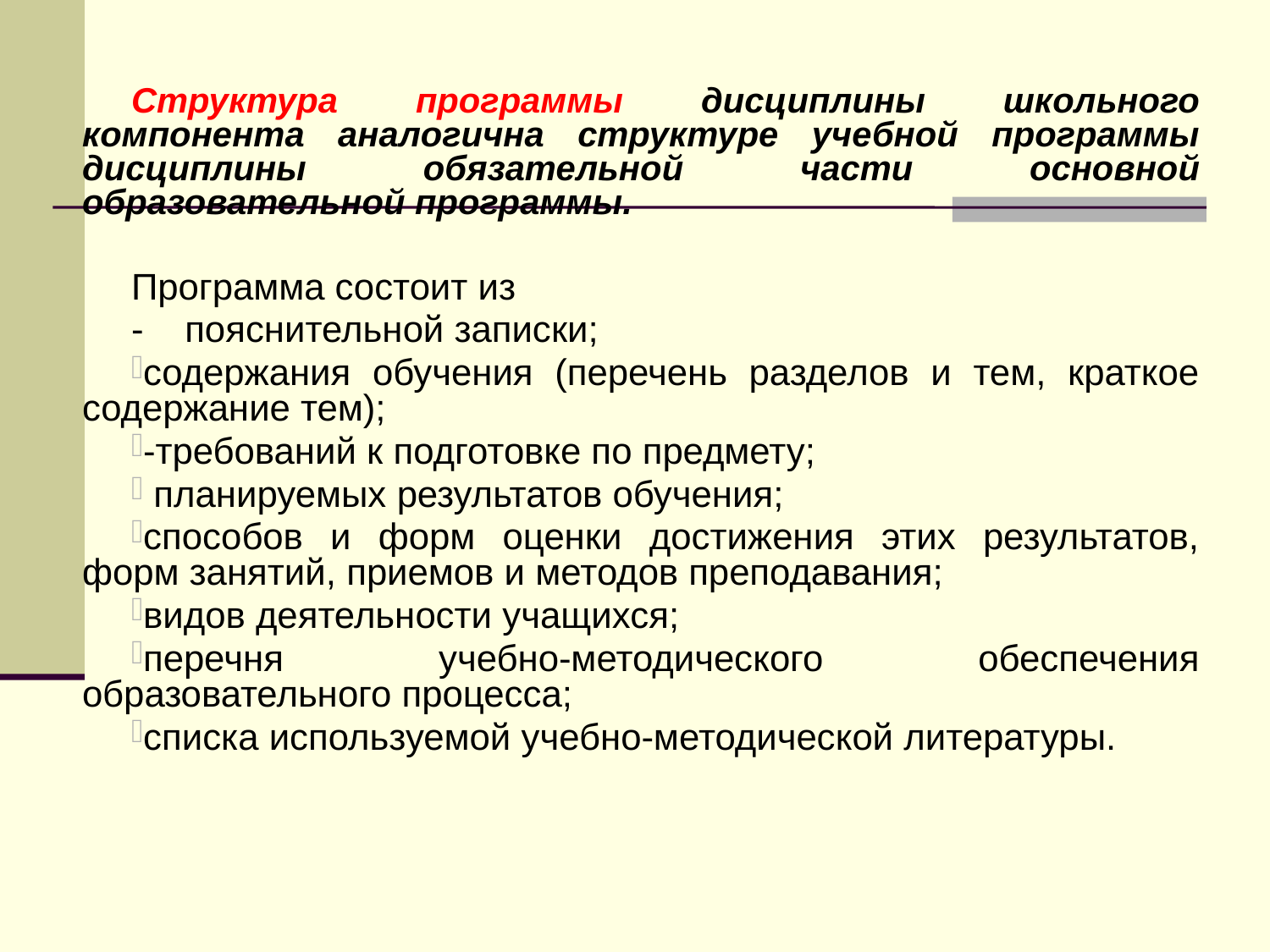

Структура программы дисциплины школьного компонента аналогична структуре учебной программы дисциплины обязательной части основной образовательной программы.

Программа состоит из
-    пояснительной записки;
содержания обучения (перечень разделов и тем, краткое содержание тем);
-требований к подготовке по предмету;
 планируемых результатов обучения;
способов и форм оценки достижения этих результатов, форм занятий, приемов и методов преподавания;
видов деятельности учащихся;
перечня учебно-методического обеспечения образовательного процесса;
списка используемой учебно-методической литературы.